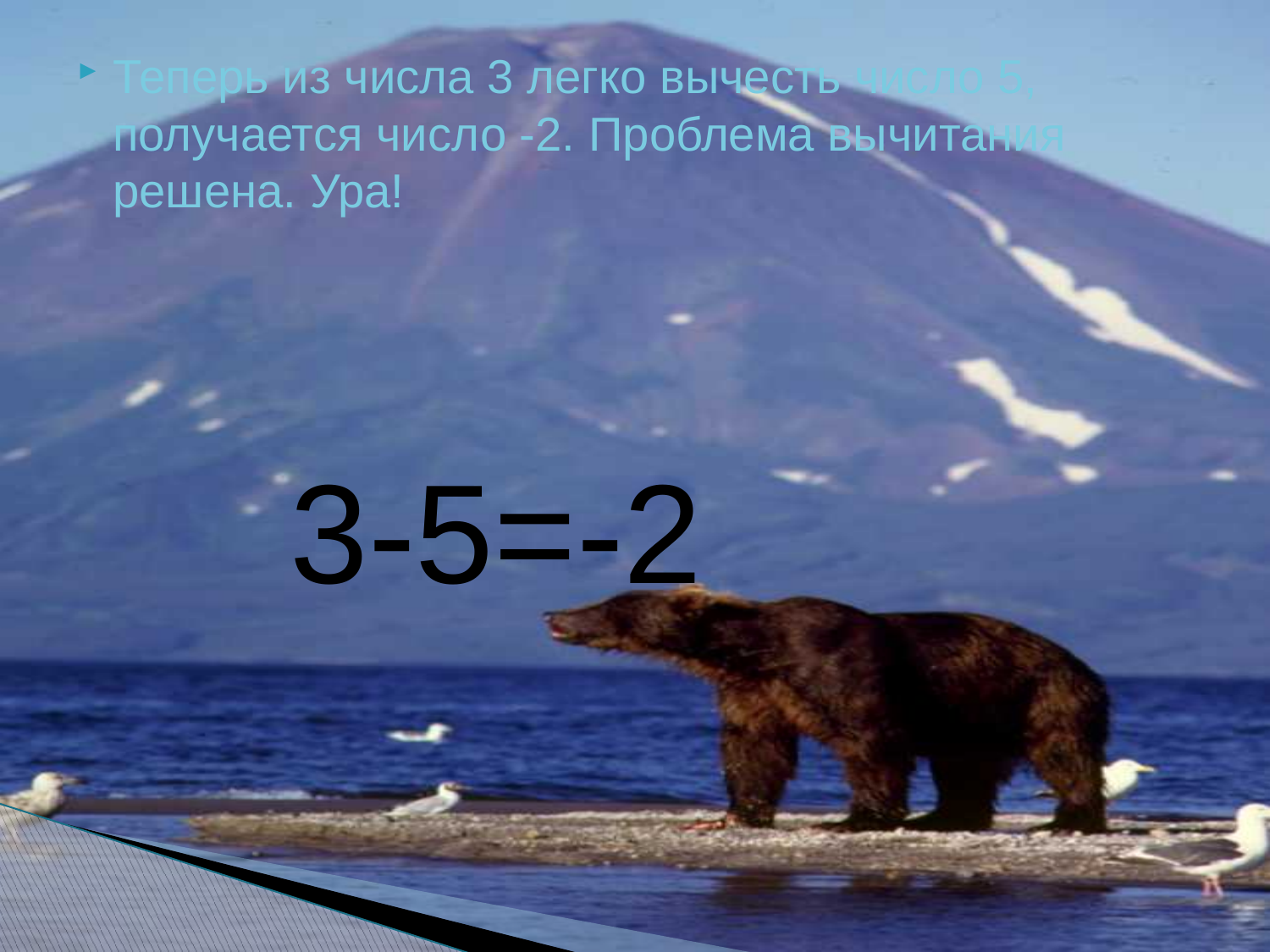

Теперь из числа 3 легко вычесть число 5, получается число -2. Проблема вычитания решена. Ура!
3-5=-2